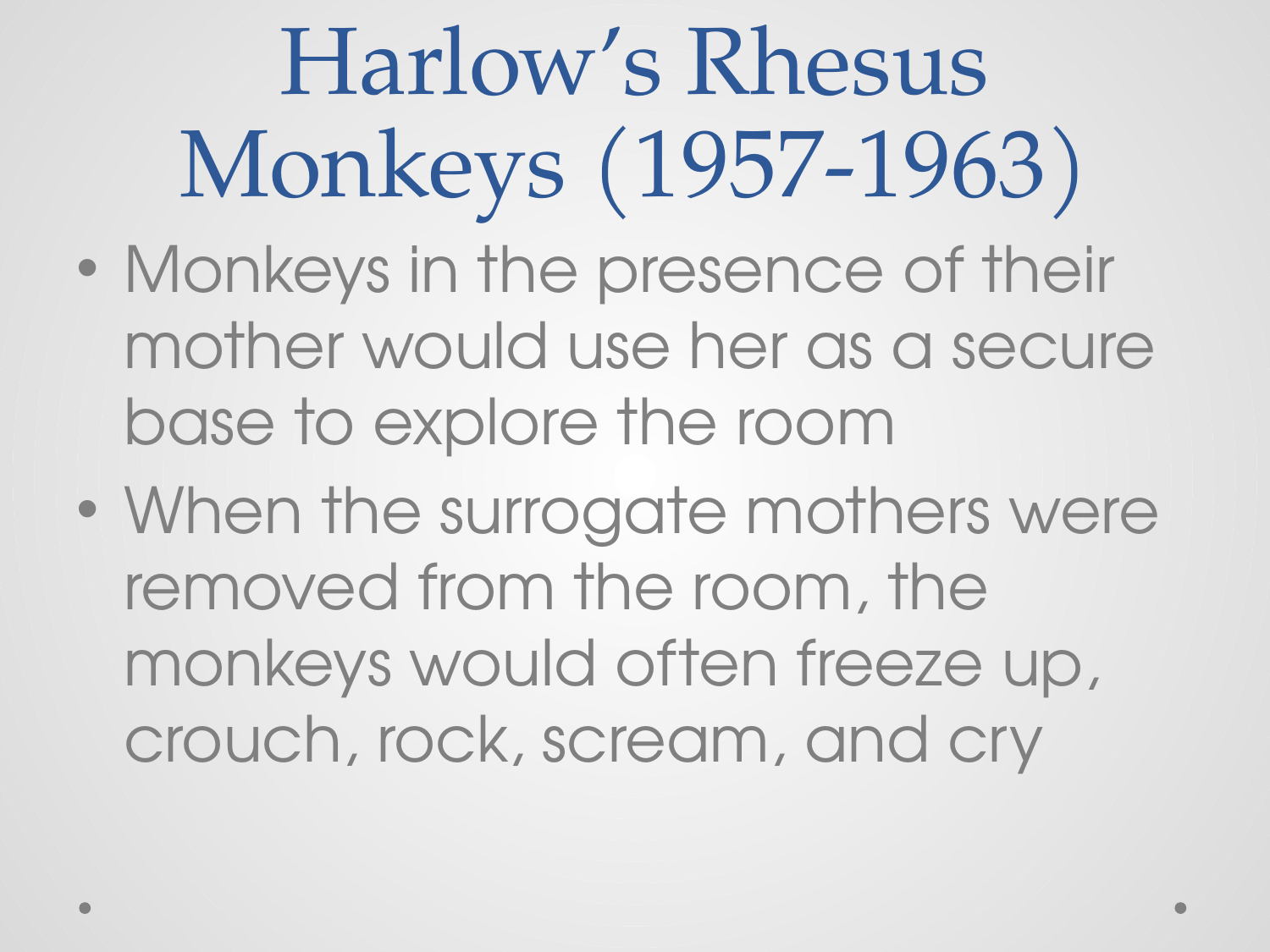

# Harlow’s Rhesus Monkeys (1957-1963)
Monkeys in the presence of their mother would use her as a secure base to explore the room
When the surrogate mothers were removed from the room, the monkeys would often freeze up, crouch, rock, scream, and cry